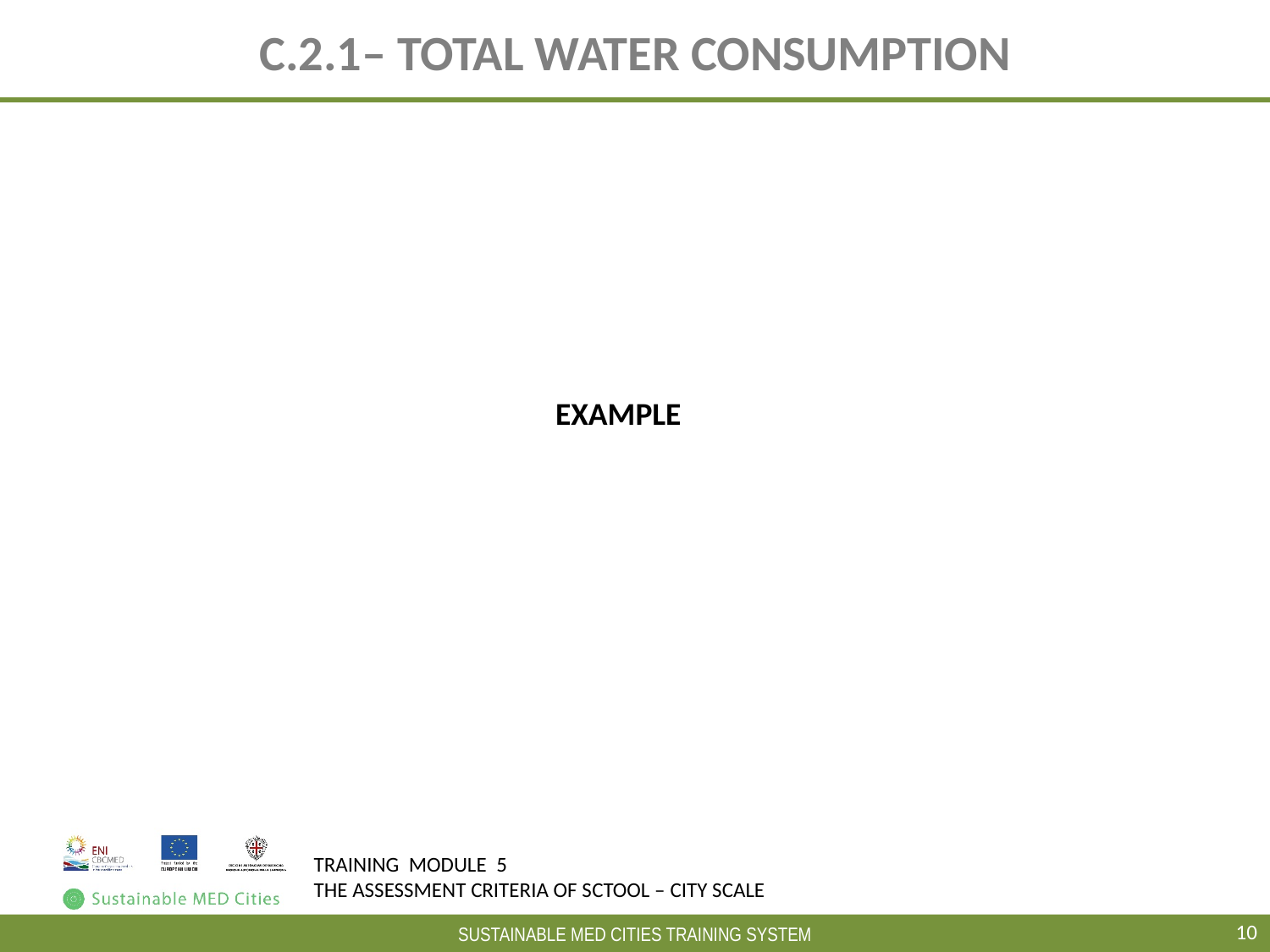

# C.2.1– TOTAL WATER CONSUMPTION

EXAMPLE

10